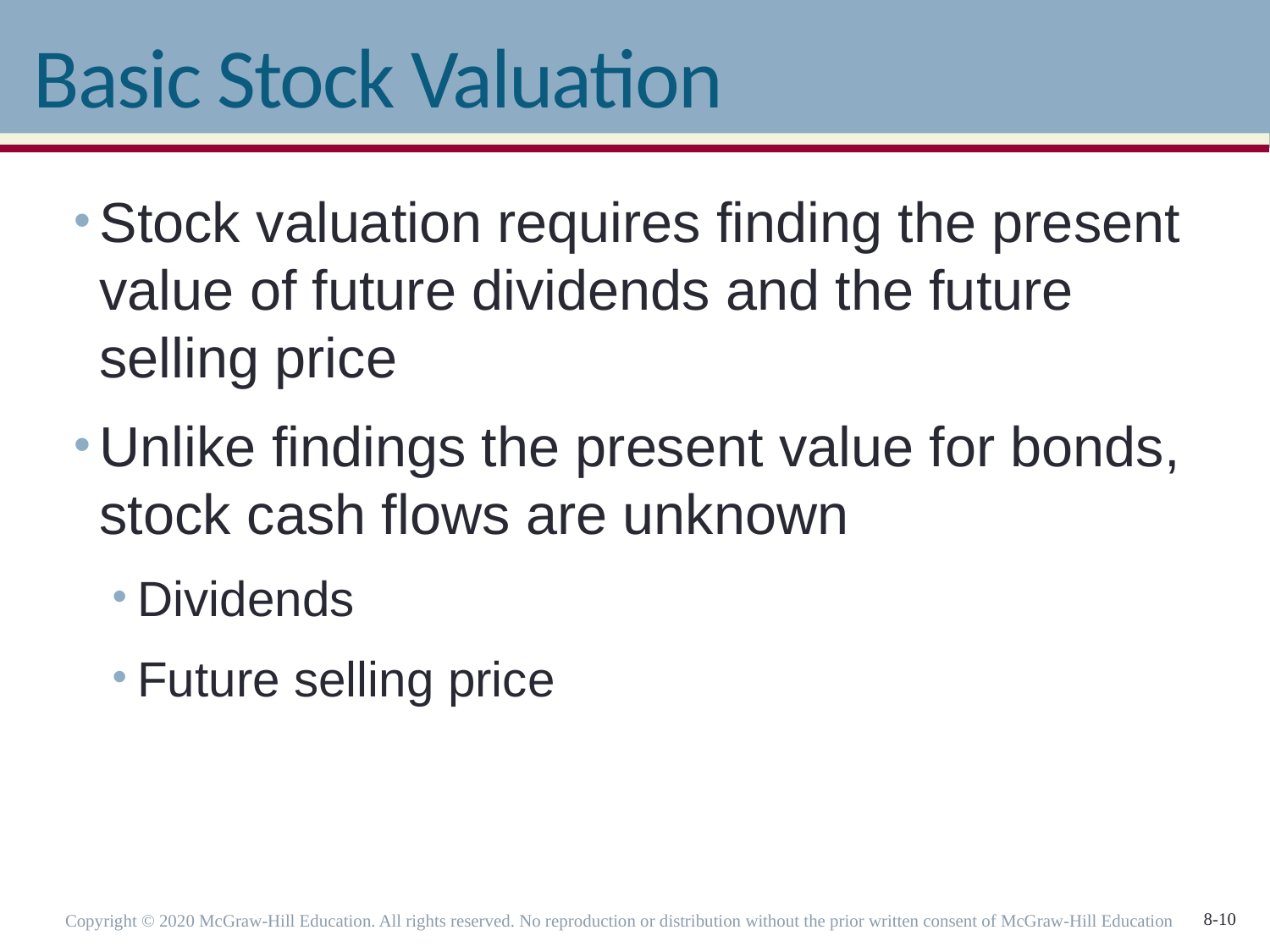

# Basic Stock Valuation
Stock valuation requires finding the present value of future dividends and the future selling price
Unlike findings the present value for bonds, stock cash flows are unknown
Dividends
Future selling price
Copyright © 2020 McGraw-Hill Education. All rights reserved. No reproduction or distribution without the prior written consent of McGraw-Hill Education